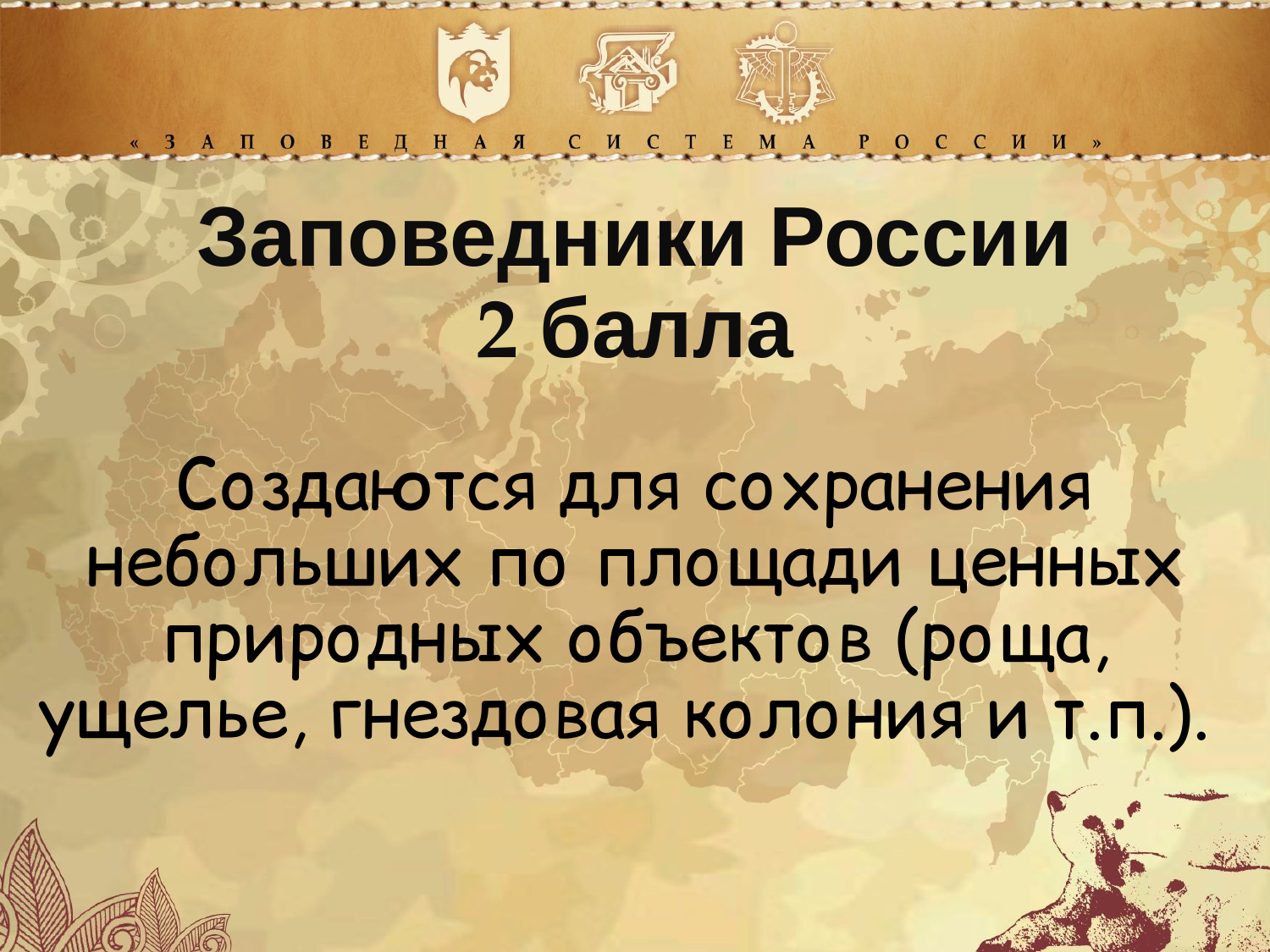

Заповедники России
2 балла
Создаются для сохранения небольших по площади ценных природных объектов (роща, ущелье, гнездовая колония и т.п.).